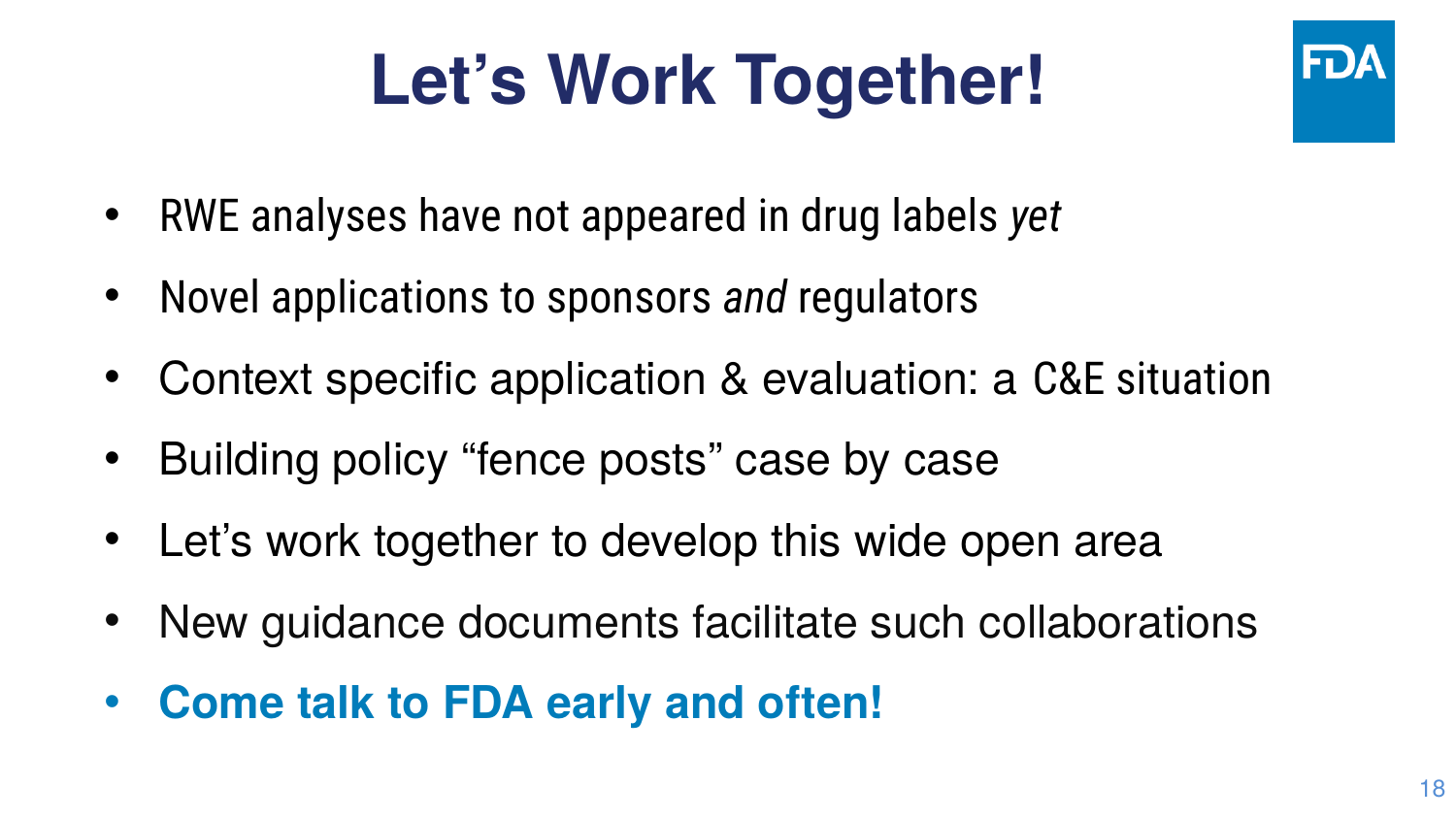

# Let’s Work Together!
RWE analyses have not appeared in drug labels yet
Novel applications to sponsors and regulators
Context specific application & evaluation: a C&E situation
Building policy “fence posts” case by case
Let’s work together to develop this wide open area
New guidance documents facilitate such collaborations
Come talk to FDA early and often!